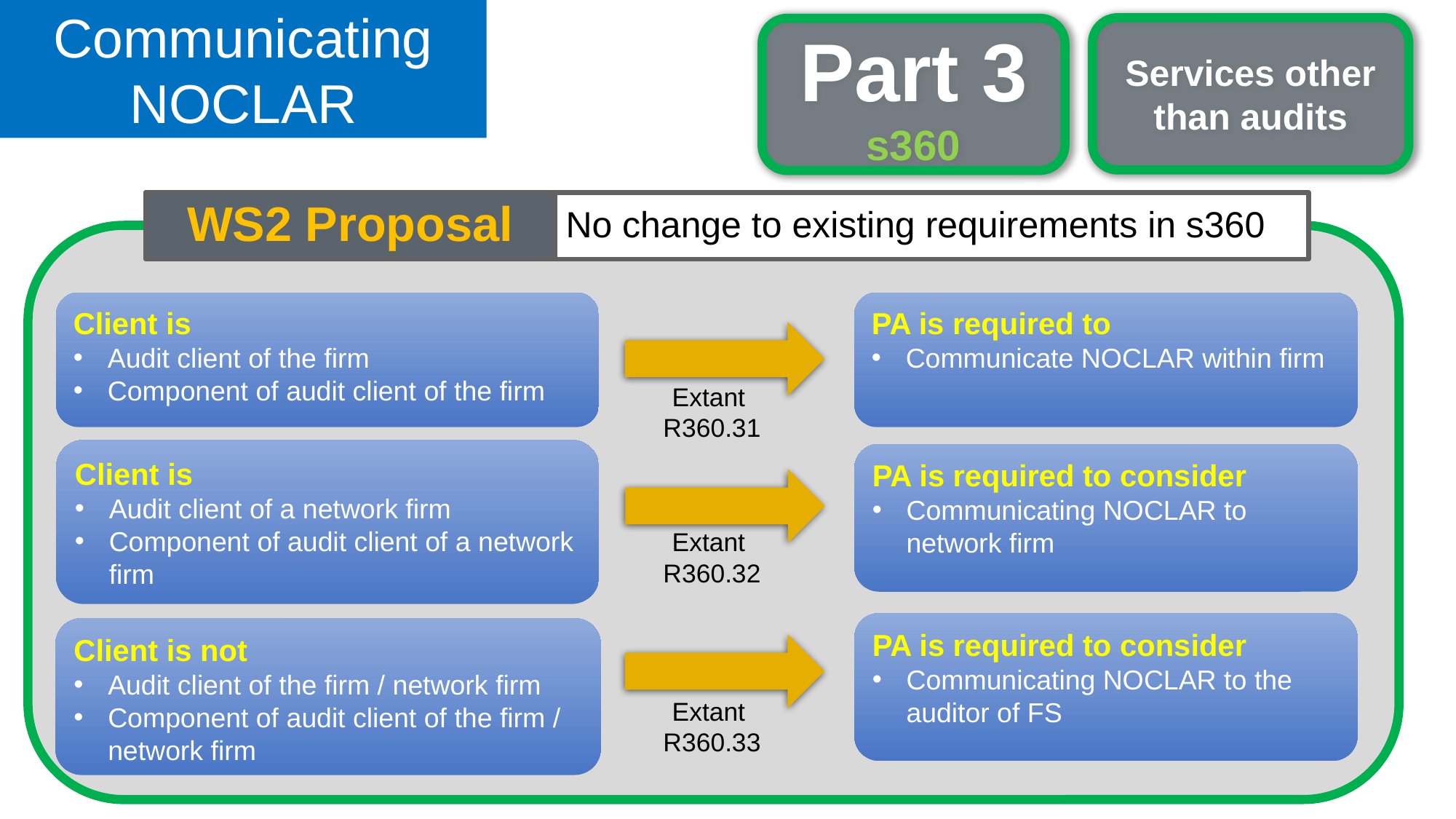

Communicating NOCLAR
Services other than audits
Part 3
s360
WS2 Proposal
No change to existing requirements in s360

Client is
Audit client of the firm
Component of audit client of the firm
PA is required to
Communicate NOCLAR within firm

Extant
R360.31
Client is
Audit client of a network firm
Component of audit client of a network firm
PA is required to consider
Communicating NOCLAR to network firm

Extant
R360.32
PA is required to consider
Communicating NOCLAR to the auditor of FS
Client is not
Audit client of the firm / network firm
Component of audit client of the firm / network firm

Extant
R360.33
74